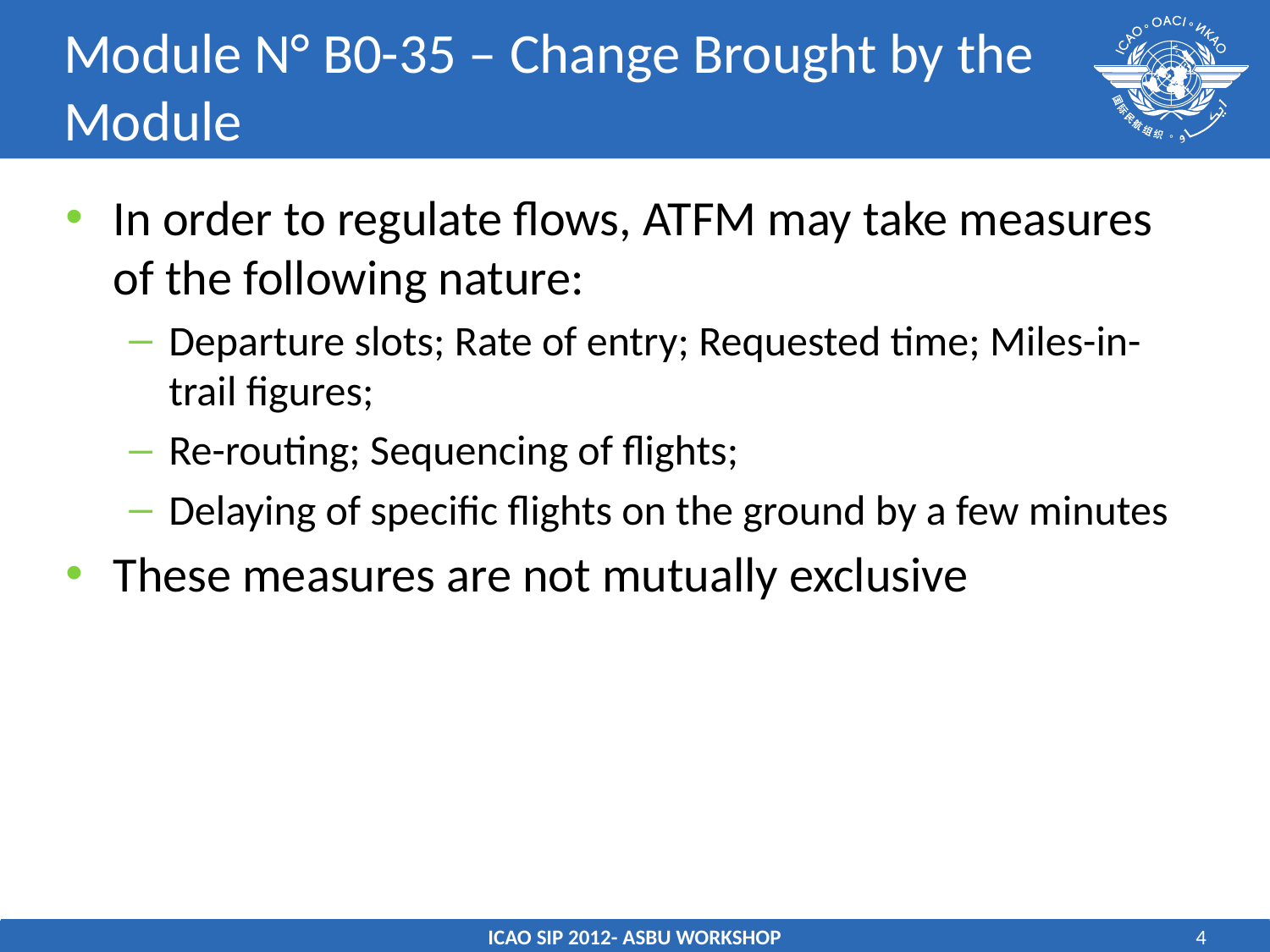

# Module N° B0-35 – Change Brought by the Module
In order to regulate flows, ATFM may take measures of the following nature:
Departure slots; Rate of entry; Requested time; Miles-in-trail figures;
Re-routing; Sequencing of flights;
Delaying of specific flights on the ground by a few minutes
These measures are not mutually exclusive

ICAO SIP 2012- ASBU WORKSHOP
4